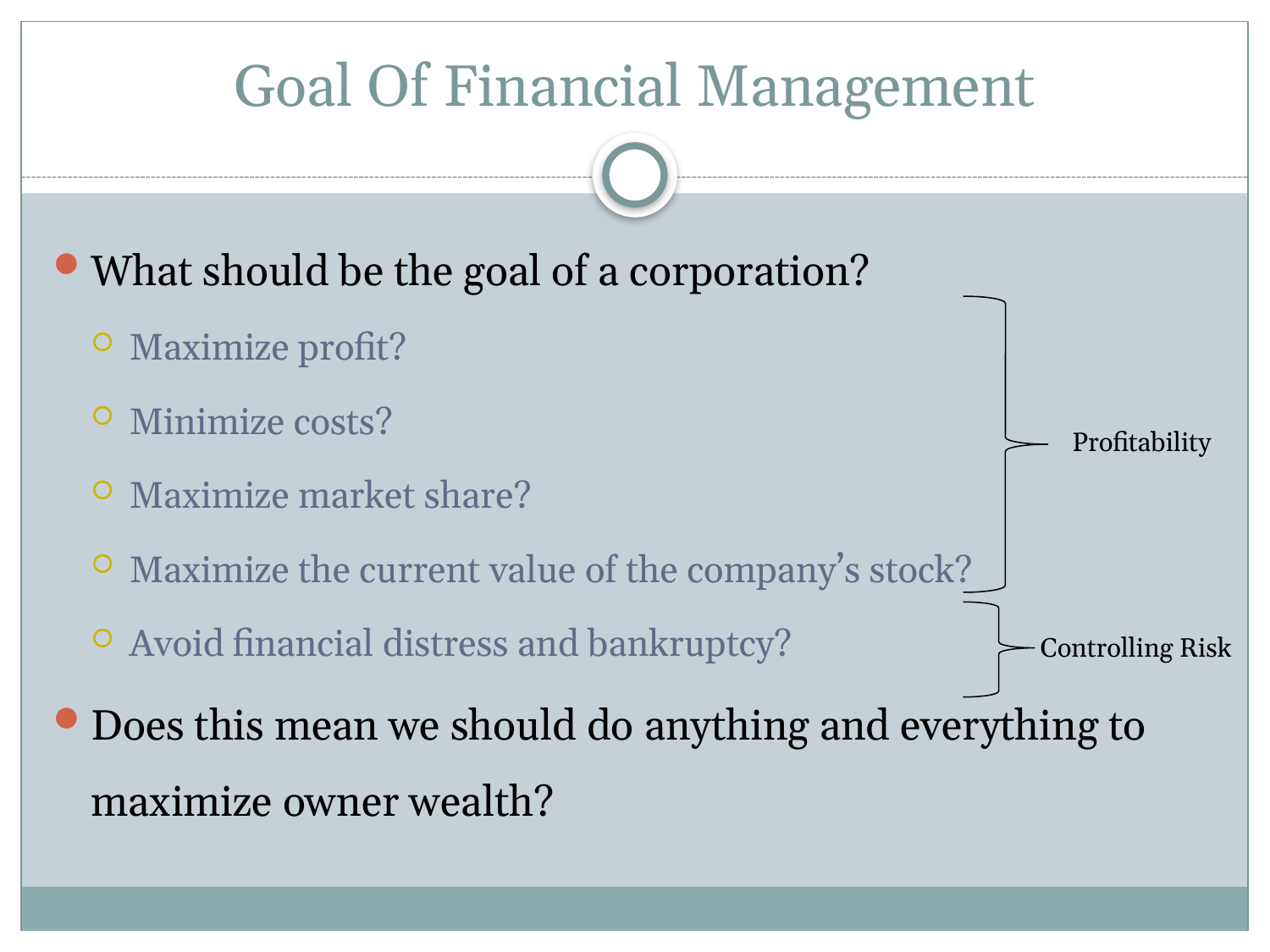

# Goal Of Financial Management
What should be the goal of a corporation?
Maximize profit?
Minimize costs?
Maximize market share?
Maximize the current value of the company’s stock?
Avoid financial distress and bankruptcy?
Does this mean we should do anything and everything to maximize owner wealth?

Profitability

Controlling Risk